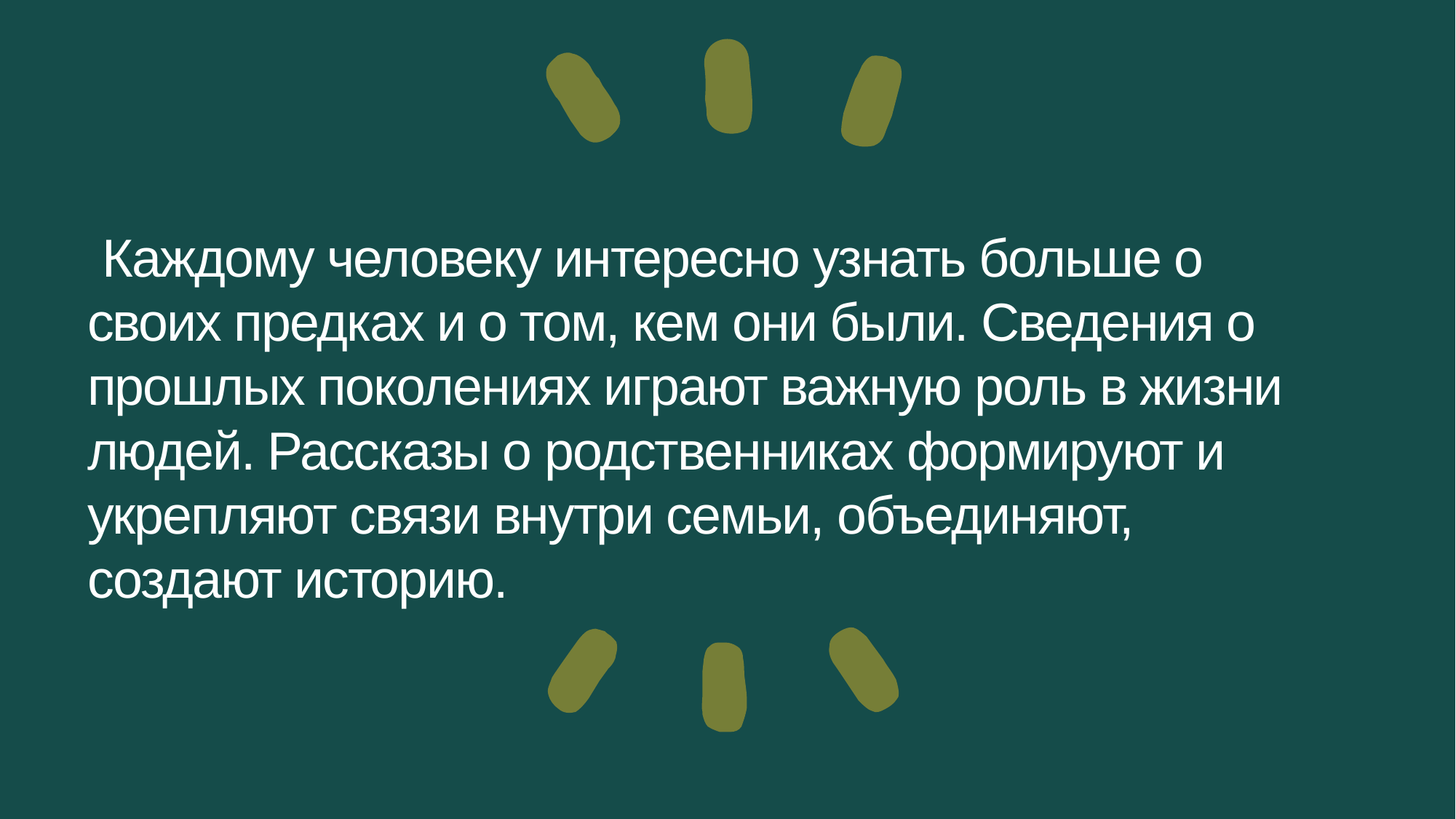

Каждому человеку интересно узнать больше о своих предках и о том, кем они были. Сведения о прошлых поколениях играют важную роль в жизни людей. Рассказы о родственниках формируют и укрепляют связи внутри семьи, объединяют, создают историю.